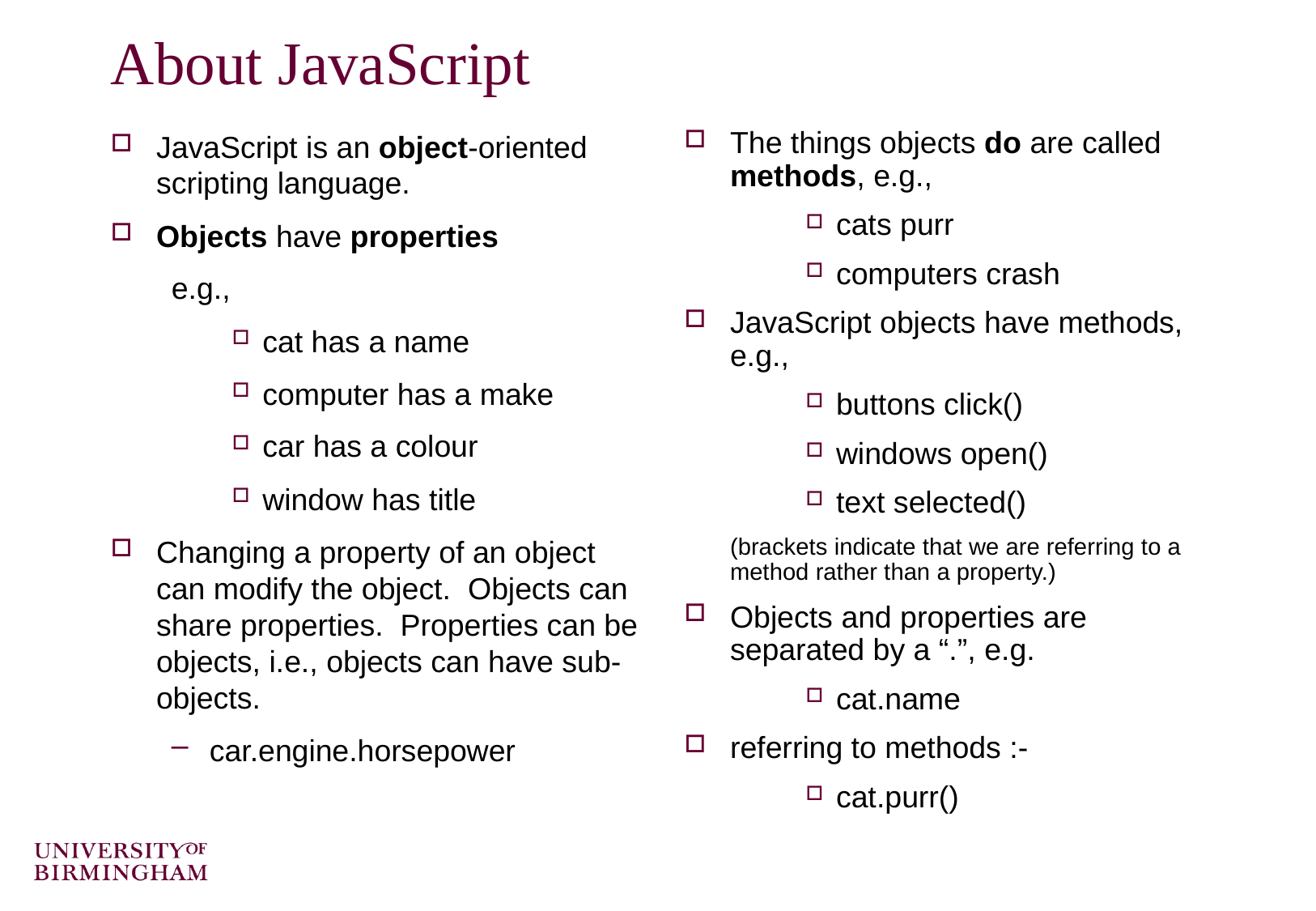

# About JavaScript
JavaScript is an object-oriented scripting language.
Objects have properties
e.g.,
cat has a name
computer has a make
car has a colour
window has title
Changing a property of an object can modify the object.  Objects can share properties.  Properties can be objects, i.e., objects can have sub-objects.
car.engine.horsepower
The things objects do are called methods, e.g.,
cats purr
computers crash
JavaScript objects have methods, e.g.,
buttons click()
windows open()
text selected()
	(brackets indicate that we are referring to a method rather than a property.)
Objects and properties are separated by a “.”, e.g.
cat.name
referring to methods :-
cat.purr()